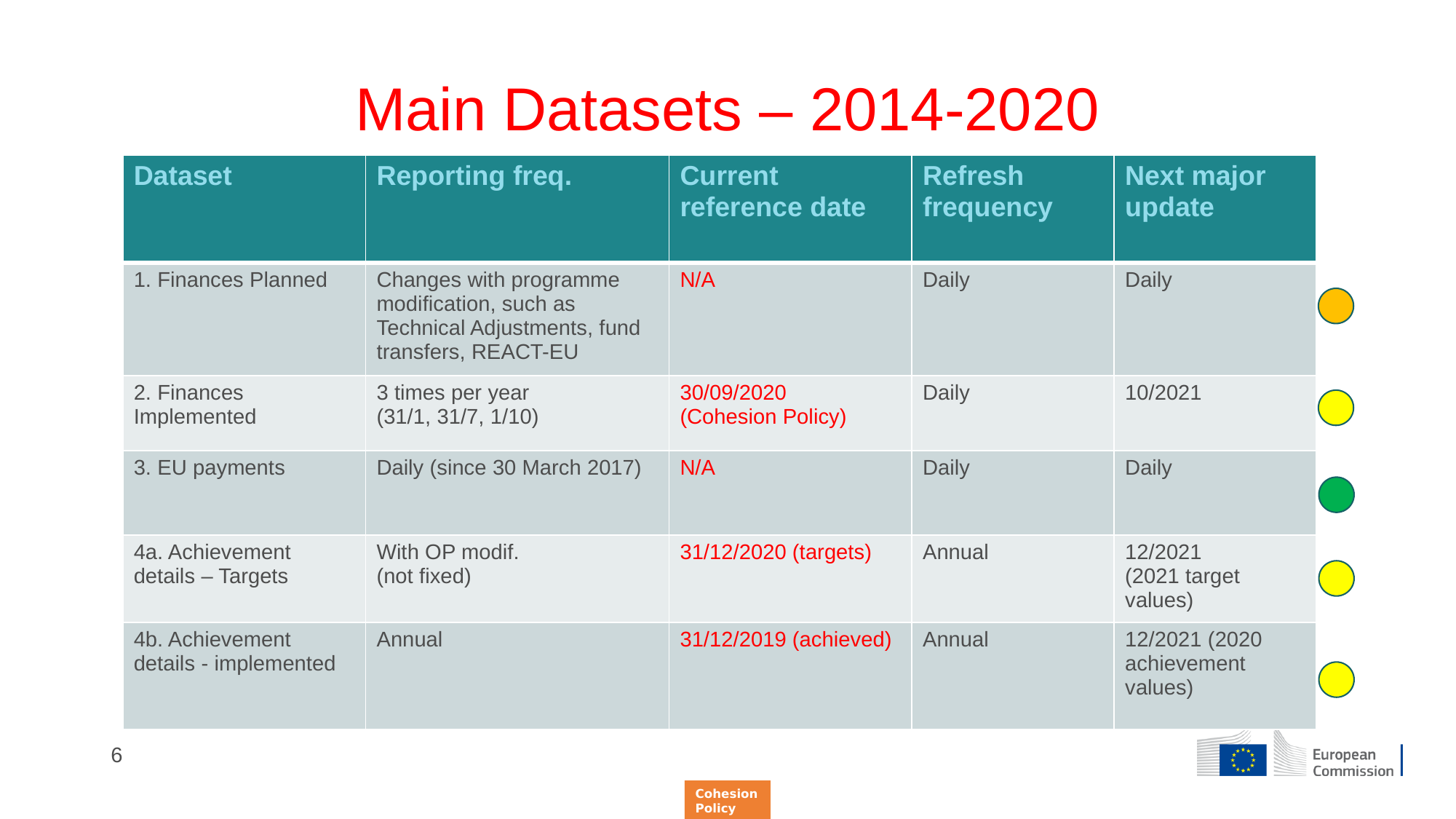

Main Datasets – 2014-2020
| Dataset | Reporting freq. | Current reference date | Refresh frequency | Next major update |
| --- | --- | --- | --- | --- |
| 1. Finances Planned | Changes with programme modification, such as Technical Adjustments, fund transfers, REACT-EU | N/A | Daily | Daily |
| 2. Finances Implemented | 3 times per year (31/1, 31/7, 1/10) | 30/09/2020 (Cohesion Policy) | Daily | 10/2021 |
| 3. EU payments | Daily (since 30 March 2017) | N/A | Daily | Daily |
| 4a. Achievement details – Targets | With OP modif. (not fixed) | 31/12/2020 (targets) | Annual | 12/2021 (2021 target values) |
| 4b. Achievement details - implemented | Annual | 31/12/2019 (achieved) | Annual | 12/2021 (2020 achievement values) |

6
Cohesion Policy